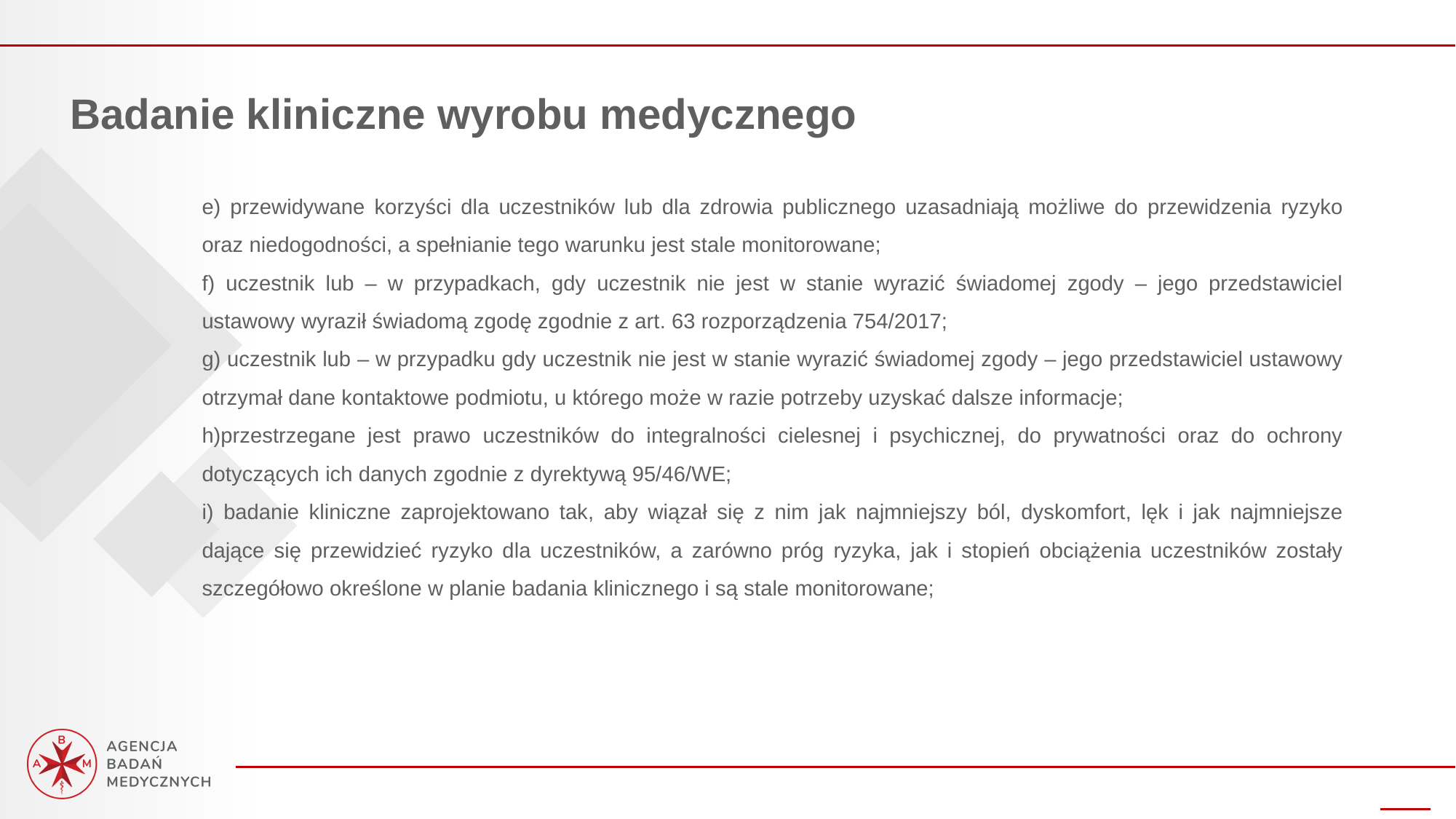

Badanie kliniczne wyrobu medycznego

e) przewidywane korzyści dla uczestników lub dla zdrowia publicznego uzasadniają możliwe do przewidzenia ryzyko oraz niedogodności, a spełnianie tego warunku jest stale monitorowane;
f) uczestnik lub – w przypadkach, gdy uczestnik nie jest w stanie wyrazić świadomej zgody – jego przedstawiciel ustawowy wyraził świadomą zgodę zgodnie z art. 63 rozporządzenia 754/2017;
g) uczestnik lub – w przypadku gdy uczestnik nie jest w stanie wyrazić świadomej zgody – jego przedstawiciel ustawowy otrzymał dane kontaktowe podmiotu, u którego może w razie potrzeby uzyskać dalsze informacje;
h)przestrzegane jest prawo uczestników do integralności cielesnej i psychicznej, do prywatności oraz do ochrony dotyczących ich danych zgodnie z dyrektywą 95/46/WE;
i) badanie kliniczne zaprojektowano tak, aby wiązał się z nim jak najmniejszy ból, dyskomfort, lęk i jak najmniejsze dające się przewidzieć ryzyko dla uczestników, a zarówno próg ryzyka, jak i stopień obciążenia uczestników zostały szczegółowo określone w planie badania klinicznego i są stale monitorowane;